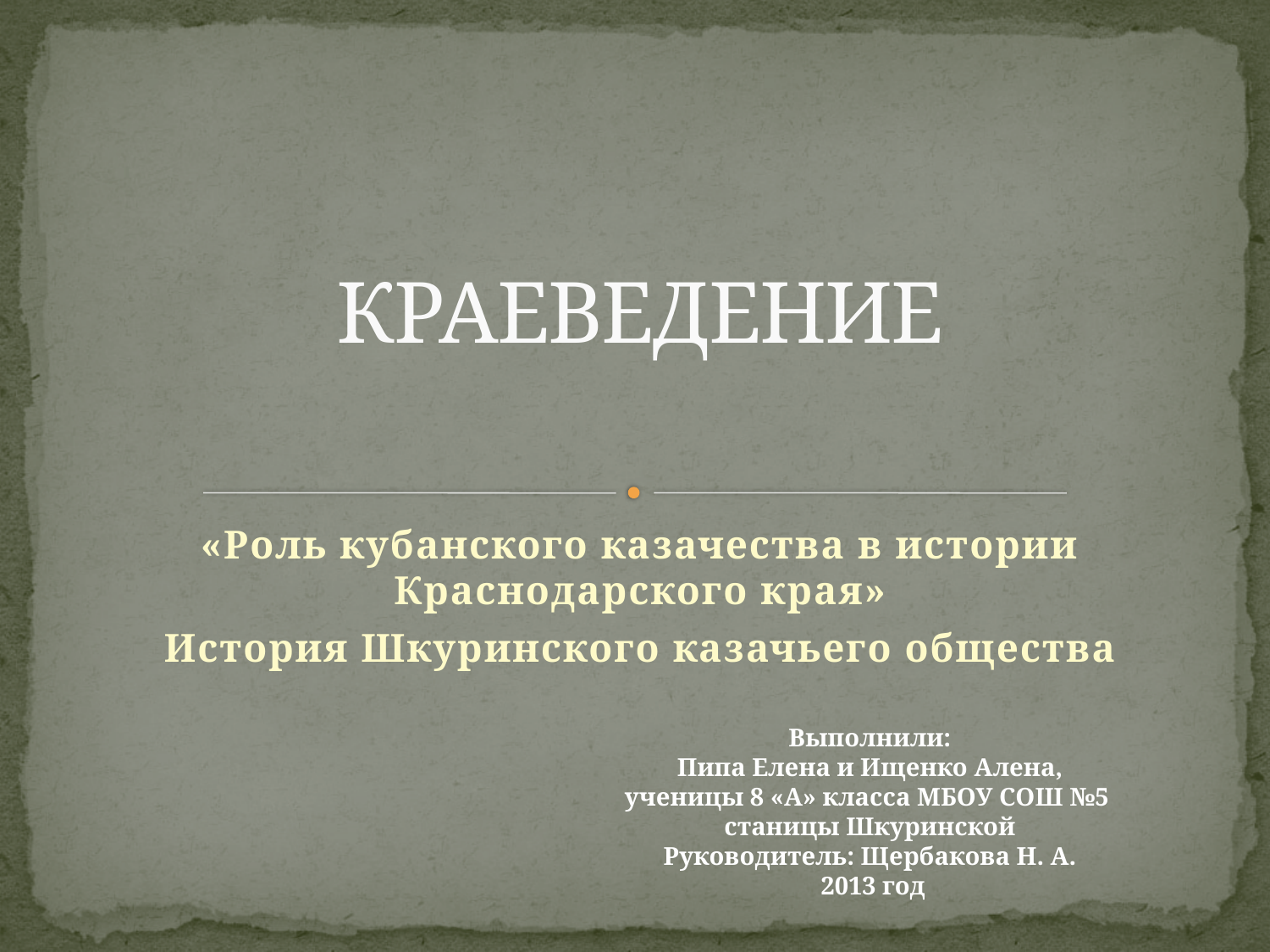

# КРАЕВЕДЕНИЕ
«Роль кубанского казачества в истории Краснодарского края»
История Шкуринского казачьего общества

Выполнили:
Пипа Елена и Ищенко Алена,
ученицы 8 «А» класса МБОУ СОШ №5
станицы Шкуринской
Руководитель: Щербакова Н. А.
 2013 год